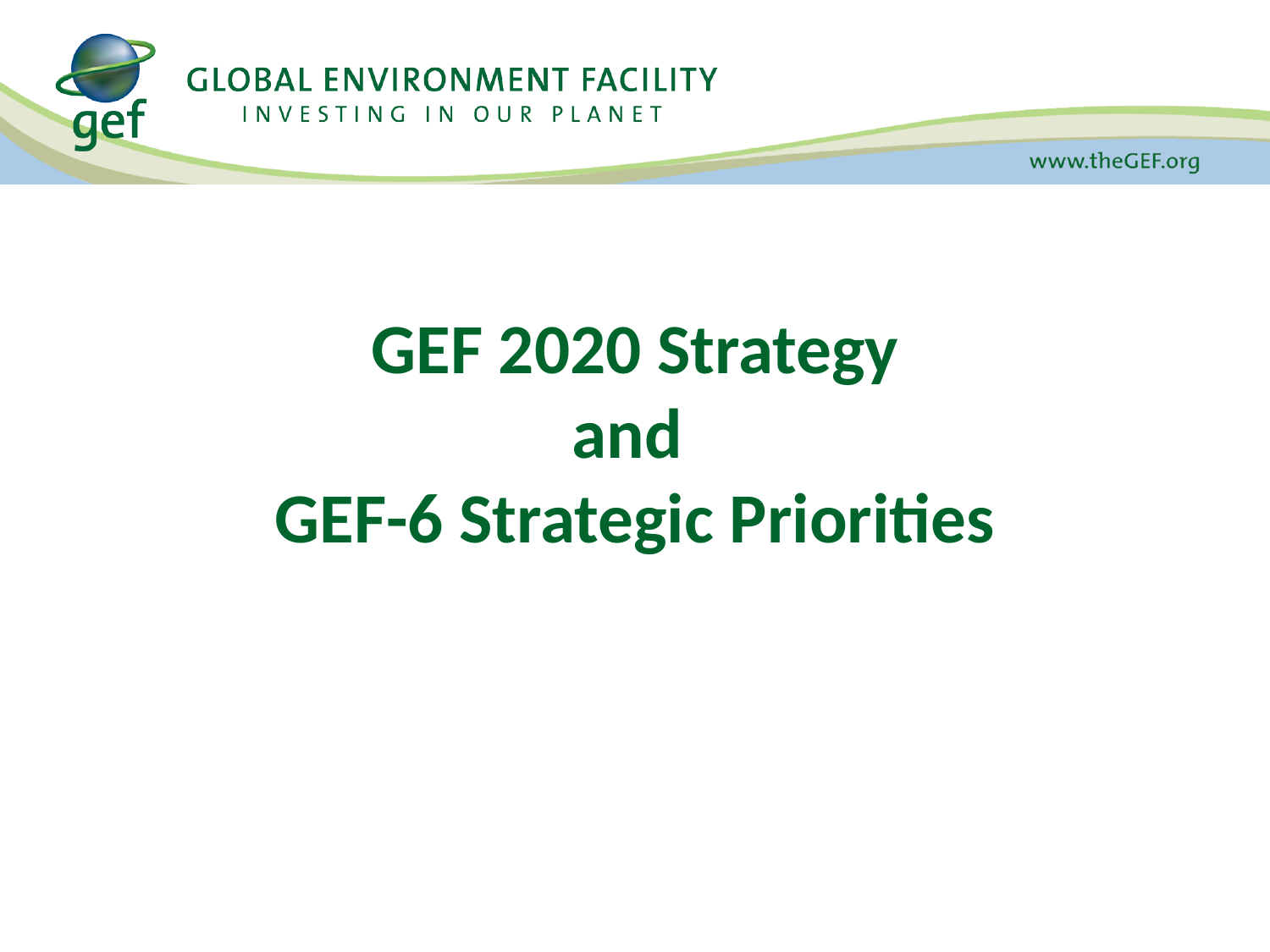

# GEF 2020 Strategy and GEF-6 Strategic Priorities